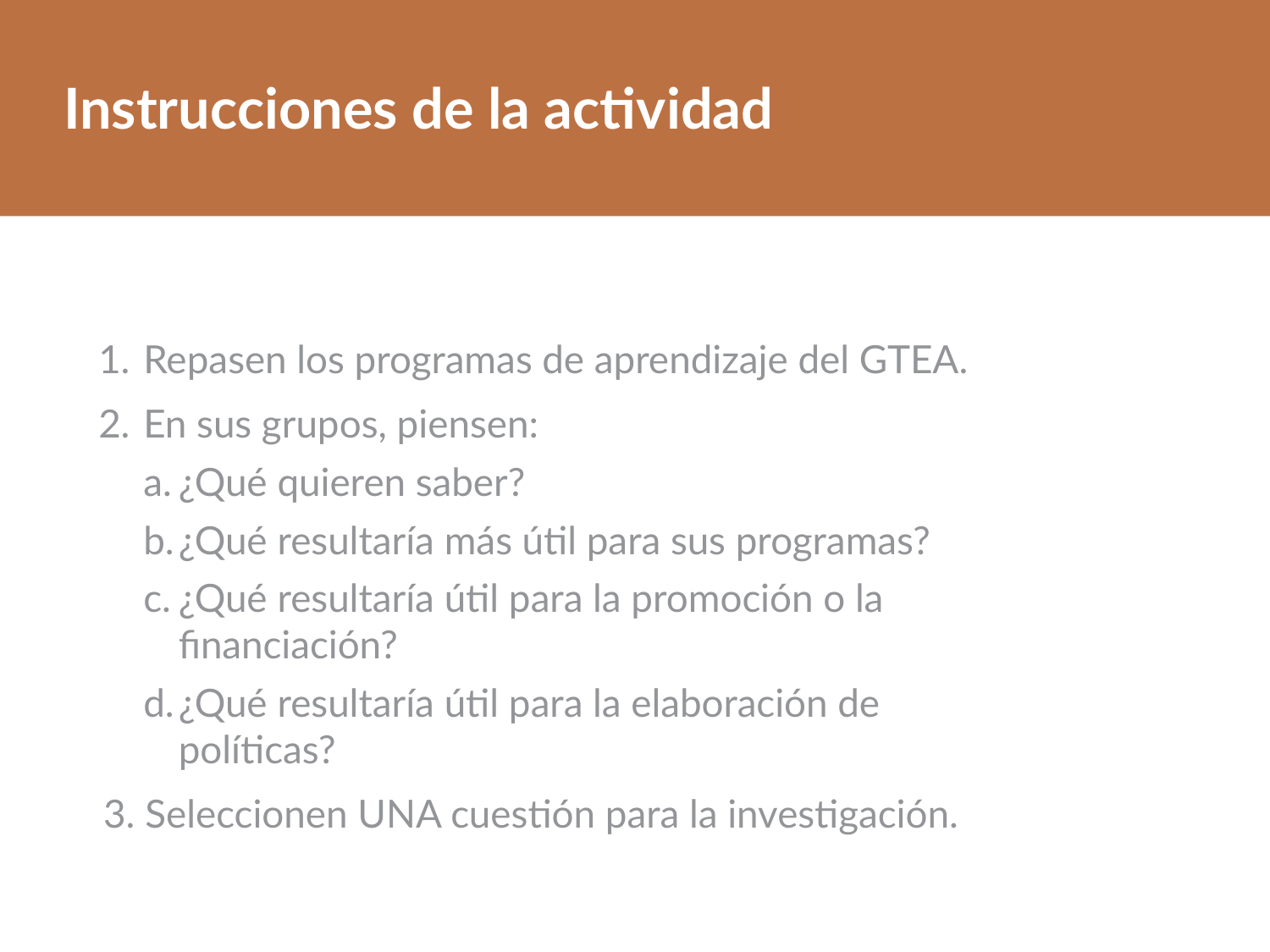

# Instrucciones de la actividad
Repasen los programas de aprendizaje del GTEA.
En sus grupos, piensen:
¿Qué quieren saber?
¿Qué resultaría más útil para sus programas?
¿Qué resultaría útil para la promoción o la financiación?
¿Qué resultaría útil para la elaboración de políticas?
Seleccionen UNA cuestión para la investigación.